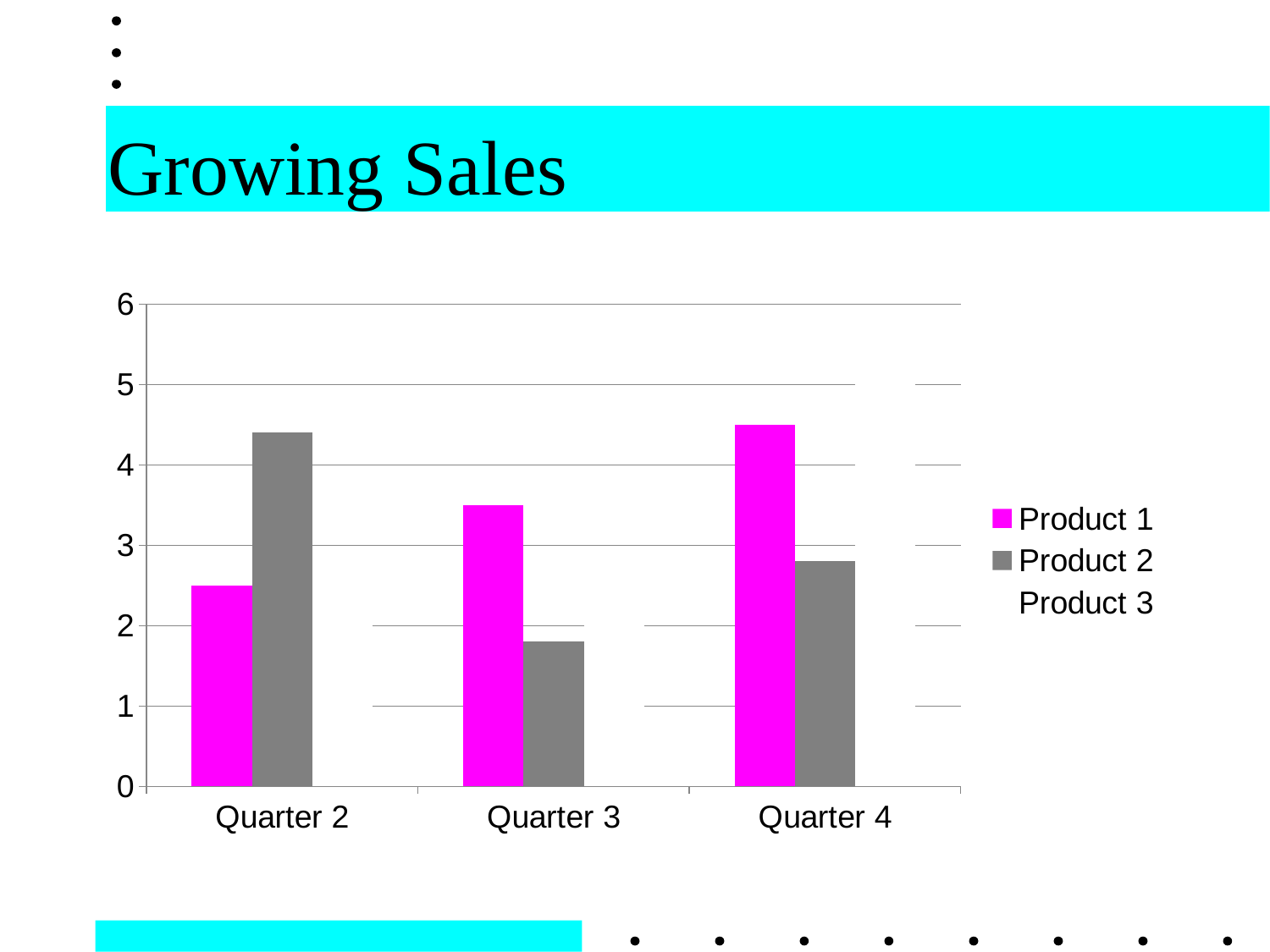

# Growing Sales

### Chart

| Category | Product 1 | Product 2 | Product 3 |
|---|---|---|---|
| Quarter 2 | 2.5 | 4.4 | 2.0 |
| Quarter 3 | 3.5 | 1.8 | 3.0 |
| Quarter 4 | 4.5 | 2.8 | 5.0 |